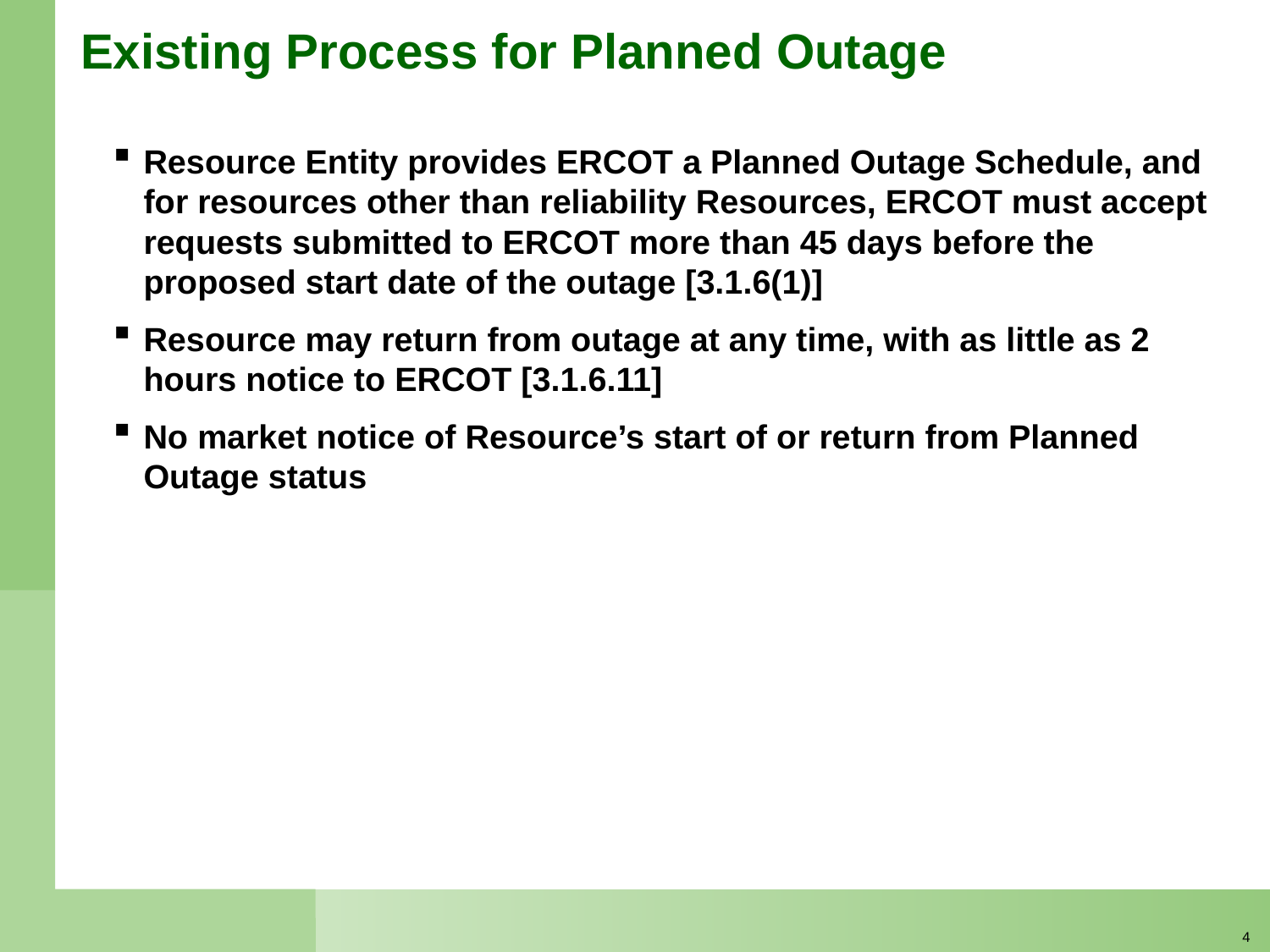

# Existing Process for Planned Outage
Resource Entity provides ERCOT a Planned Outage Schedule, and for resources other than reliability Resources, ERCOT must accept requests submitted to ERCOT more than 45 days before the proposed start date of the outage [3.1.6(1)]
Resource may return from outage at any time, with as little as 2 hours notice to ERCOT [3.1.6.11]
No market notice of Resource’s start of or return from Planned Outage status

4